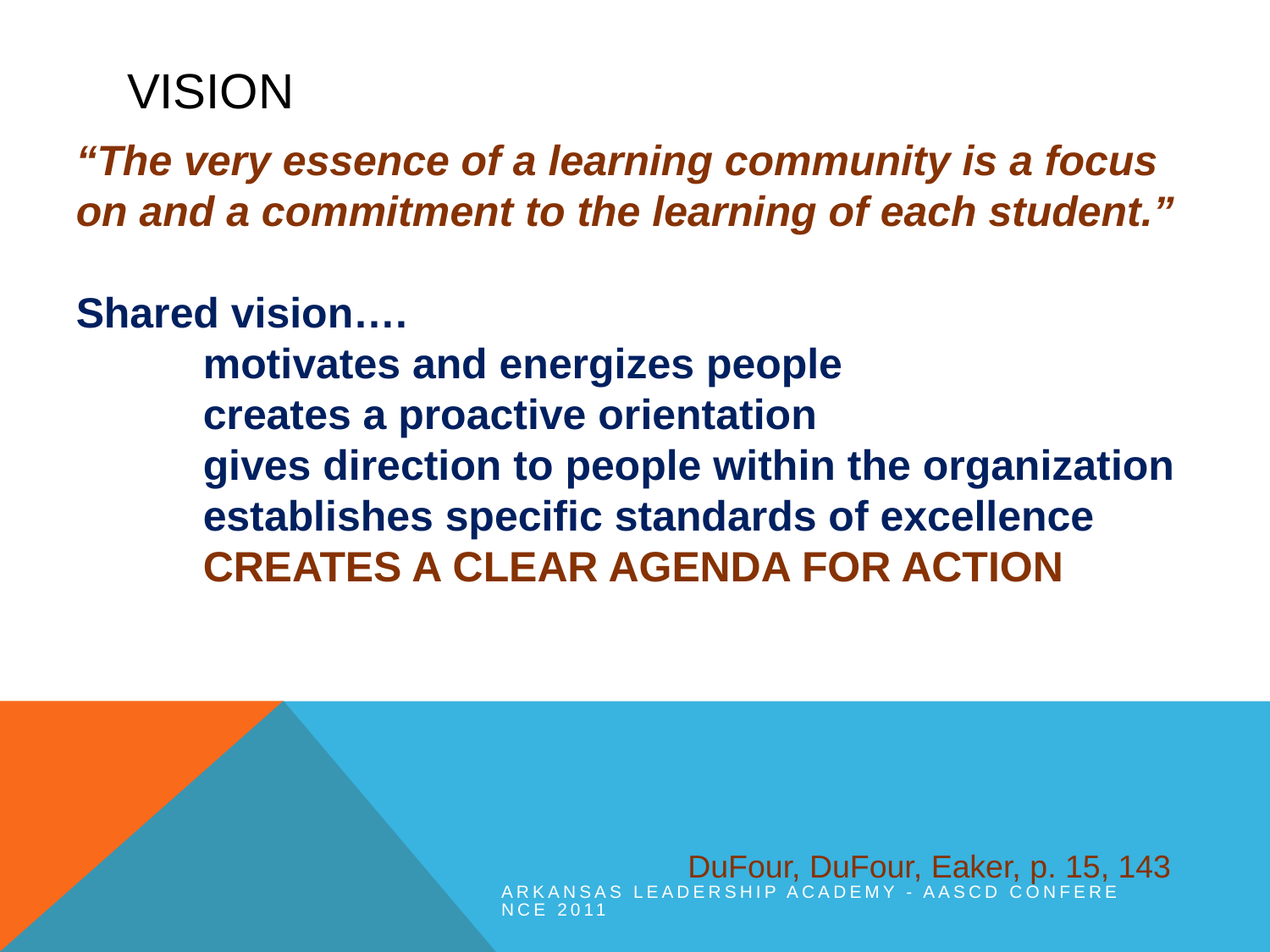

# VISION
“The very essence of a learning community is a focus on and a commitment to the learning of each student.”

Shared vision….
	motivates and energizes people
	creates a proactive orientation
	gives direction to people within the organization
	establishes specific standards of excellence
	creates a clear agenda for action
DuFour, DuFour, Eaker, p. 15, 143
Arkansas Leadership Academy - AASCD Conference 2011